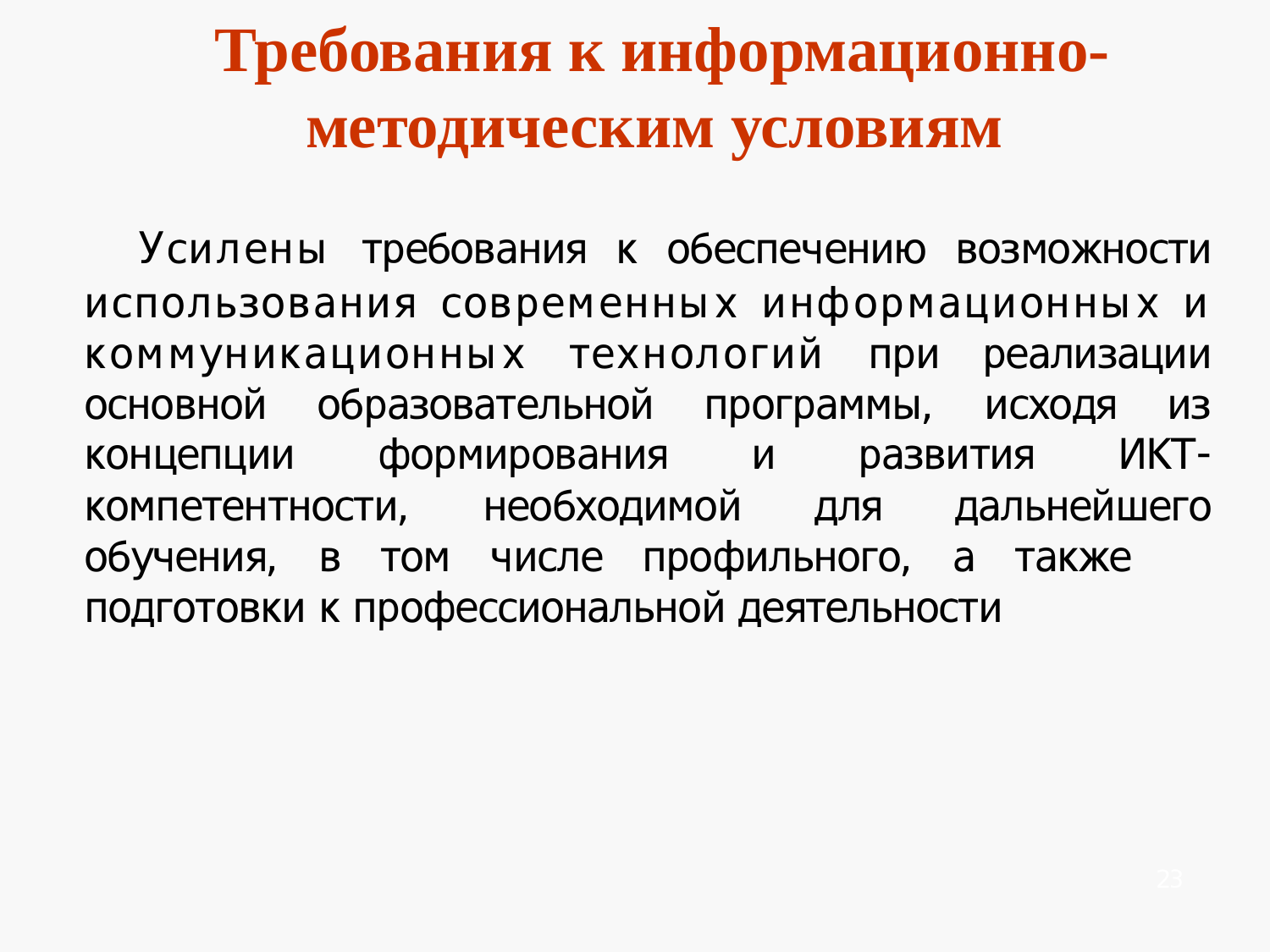

# Требования к информационно-методическим условиям
   Усилены требования к обеспечению возможности использования современных информационных и коммуникационных технологий при реализации основной образовательной программы, исходя из концепции формирования и развития ИКТ-компетентности, необходимой для дальнейшего обучения, в том числе профильного, а также   подготовки к профессиональной деятельности
23